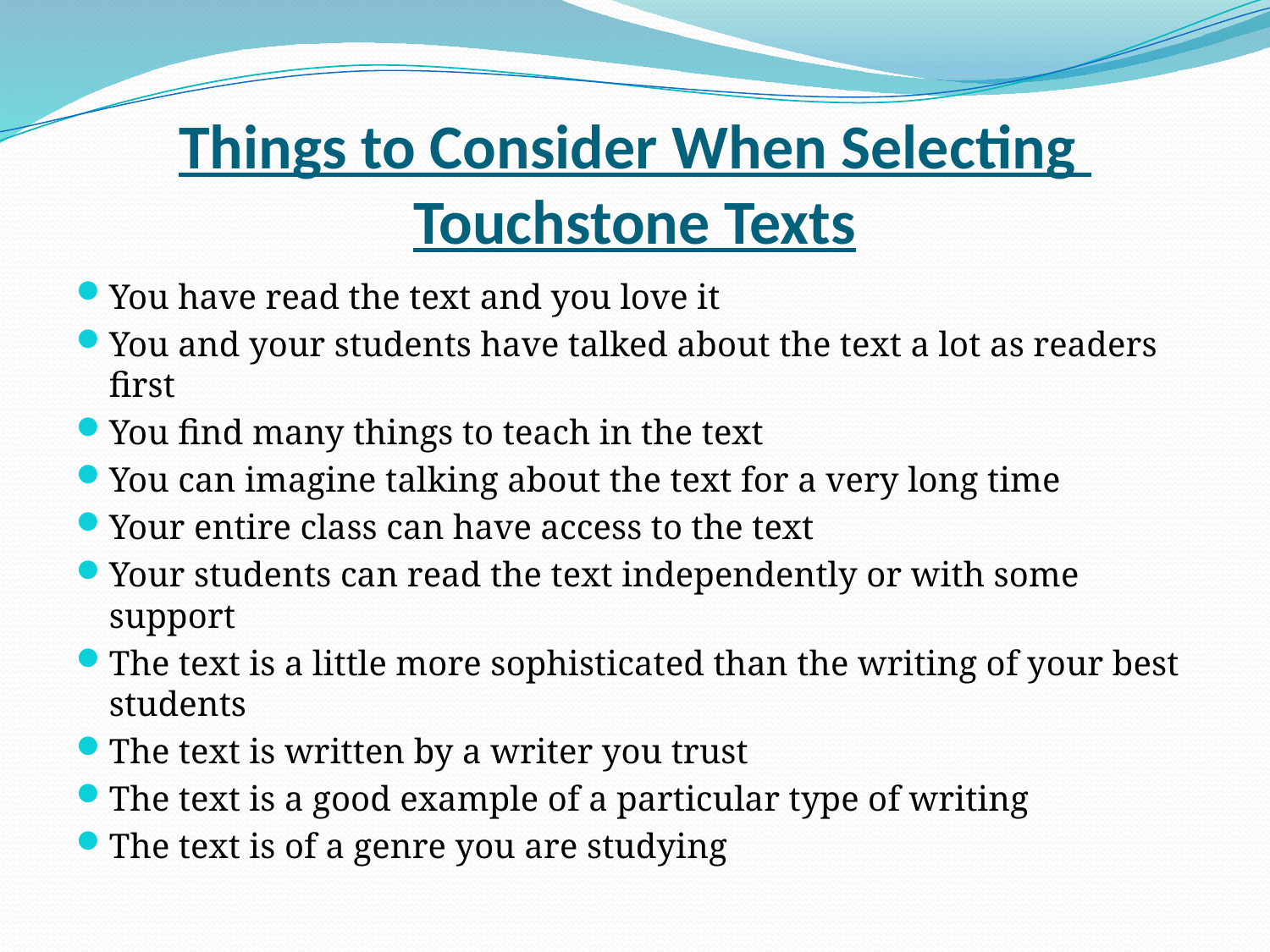

# Things to Consider When Selecting Touchstone Texts
You have read the text and you love it
You and your students have talked about the text a lot as readers first
You find many things to teach in the text
You can imagine talking about the text for a very long time
Your entire class can have access to the text
Your students can read the text independently or with some support
The text is a little more sophisticated than the writing of your best students
The text is written by a writer you trust
The text is a good example of a particular type of writing
The text is of a genre you are studying